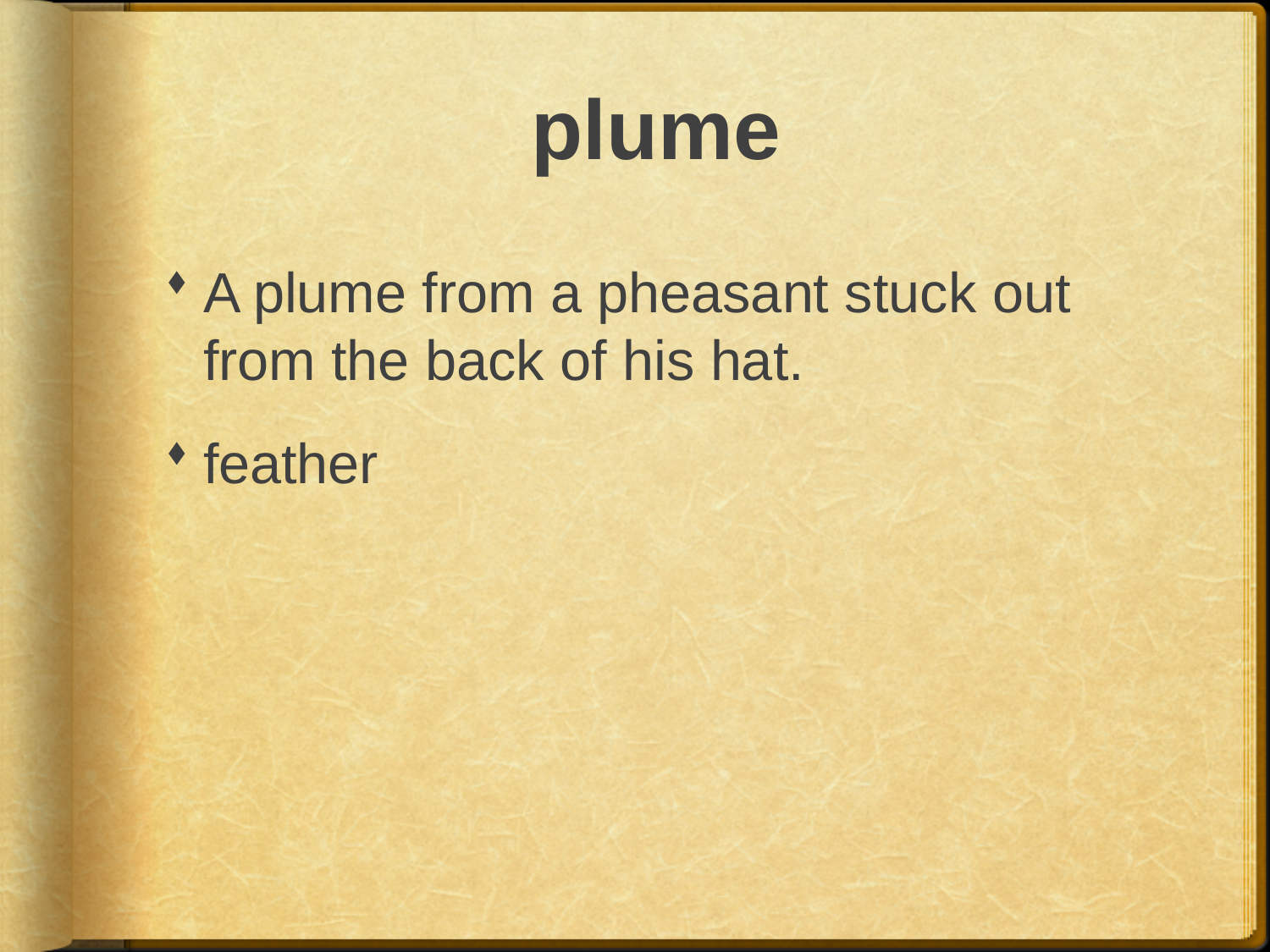

# plume
A plume from a pheasant stuck out from the back of his hat.
feather